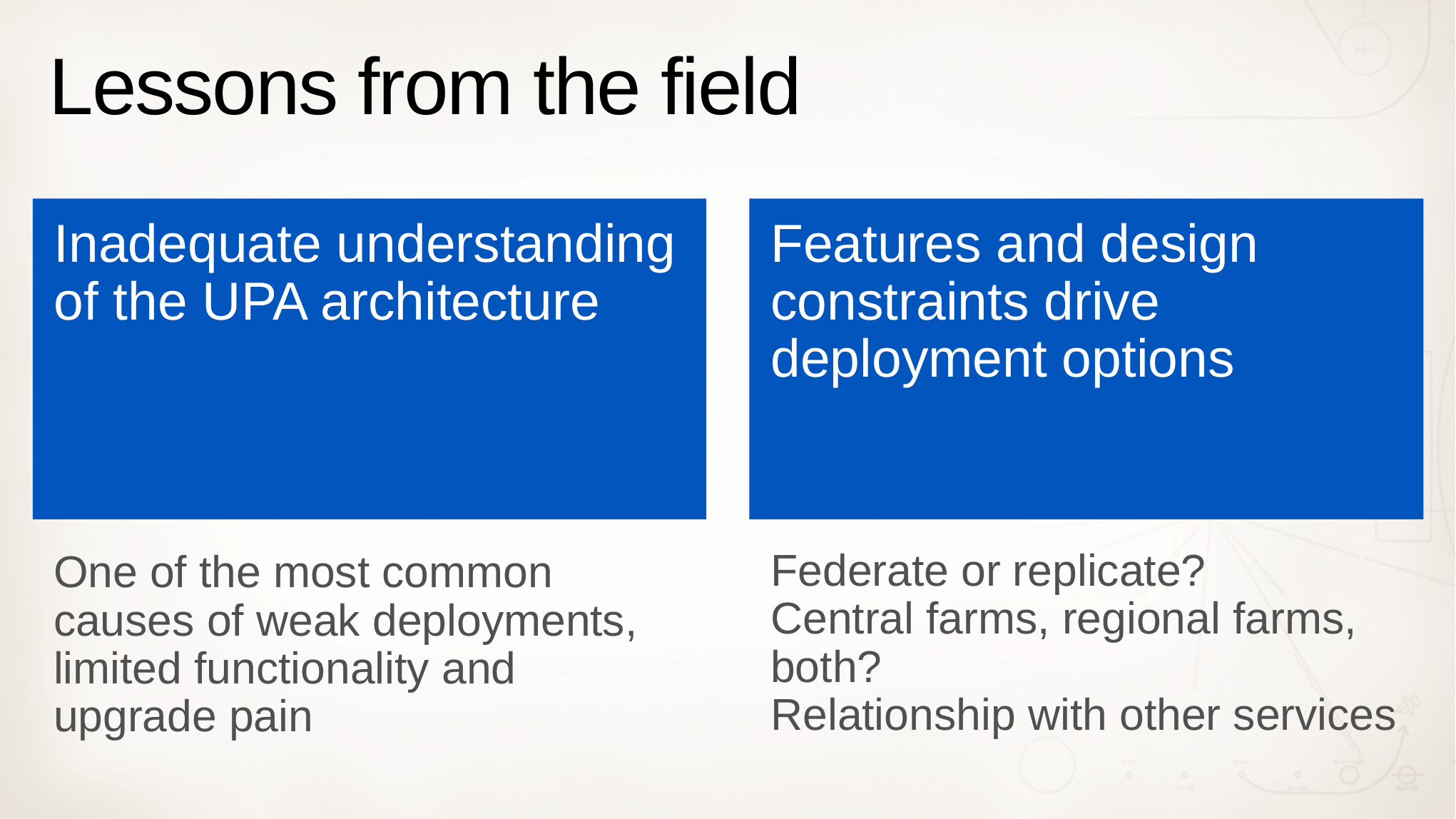

# Lessons from the field
Inadequate understanding of the UPA architecture
Features and design constraints drive deployment options
Federate or replicate?
Central farms, regional farms, both?
Relationship with other services
One of the most common causes of weak deployments, limited functionality and upgrade pain